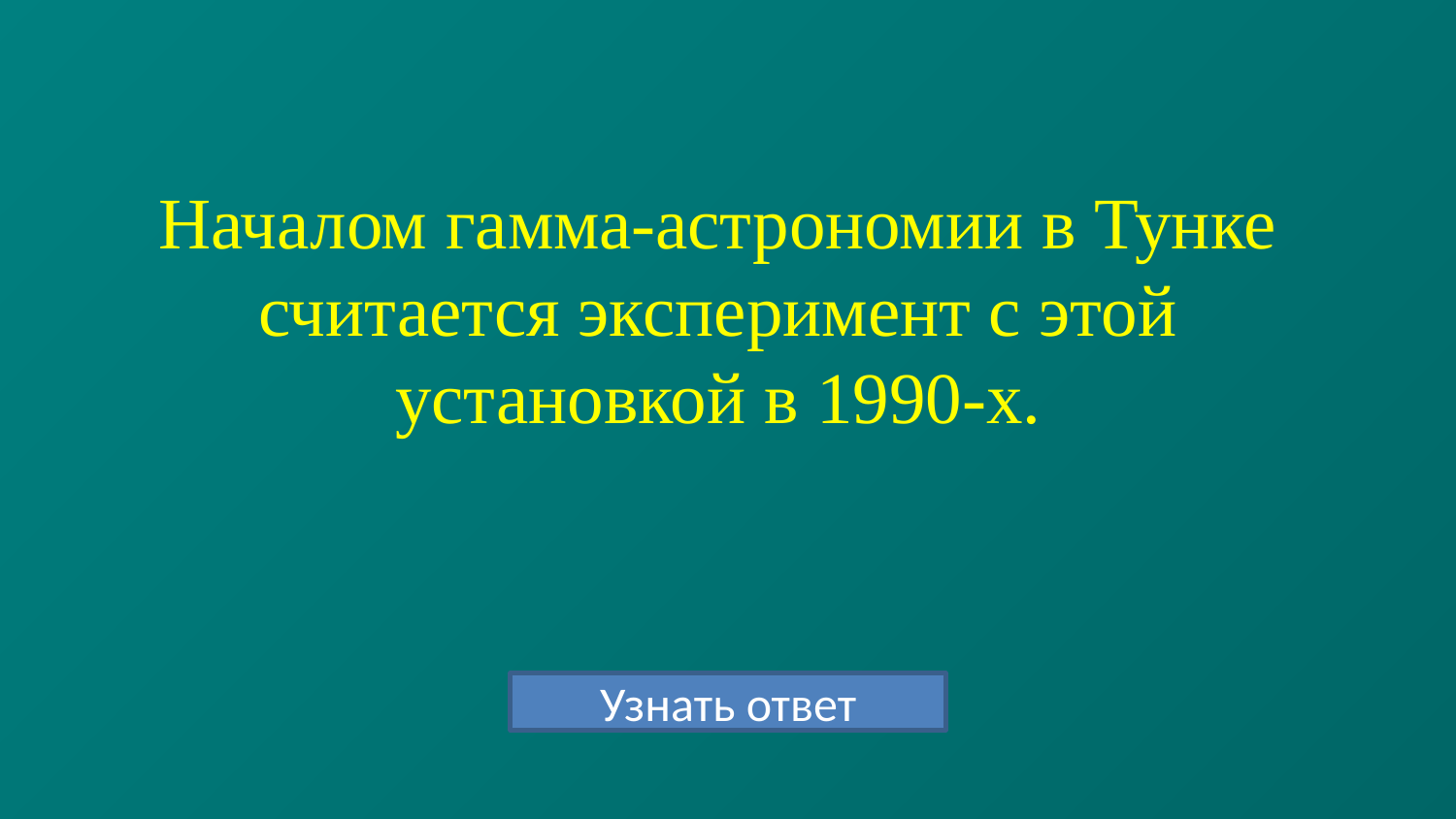

# Началом гамма-астрономии в Тунке считается эксперимент с этой установкой в 1990-х.